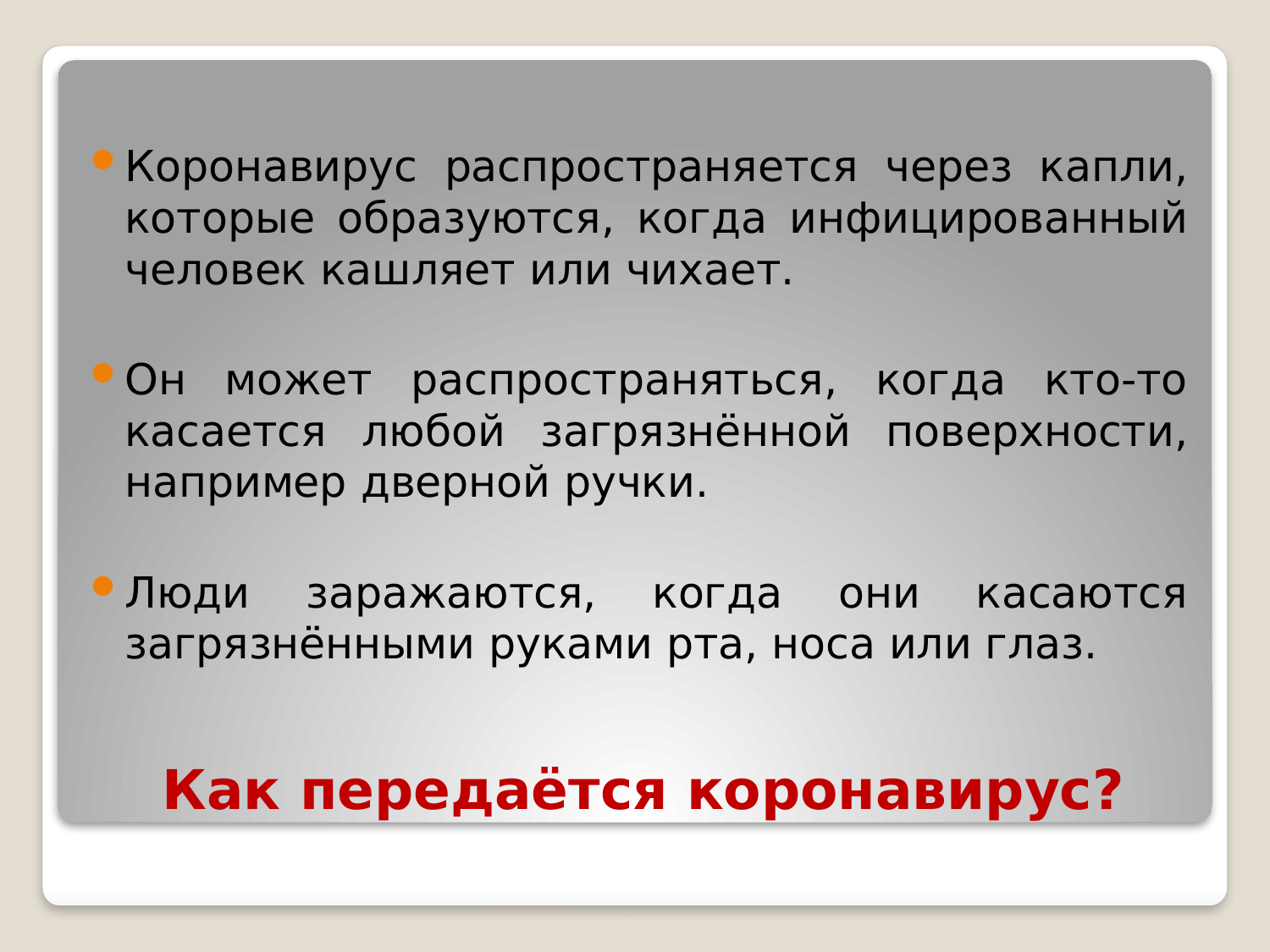

Коронавирус распространяется через капли, которые образуются, когда инфицированный человек кашляет или чихает.

Он может распространяться, когда кто-то касается любой загрязнённой поверхности, например дверной ручки.

Люди заражаются, когда они касаются загрязнёнными руками рта, носа или глаз.

# Как передаётся коронавирус?